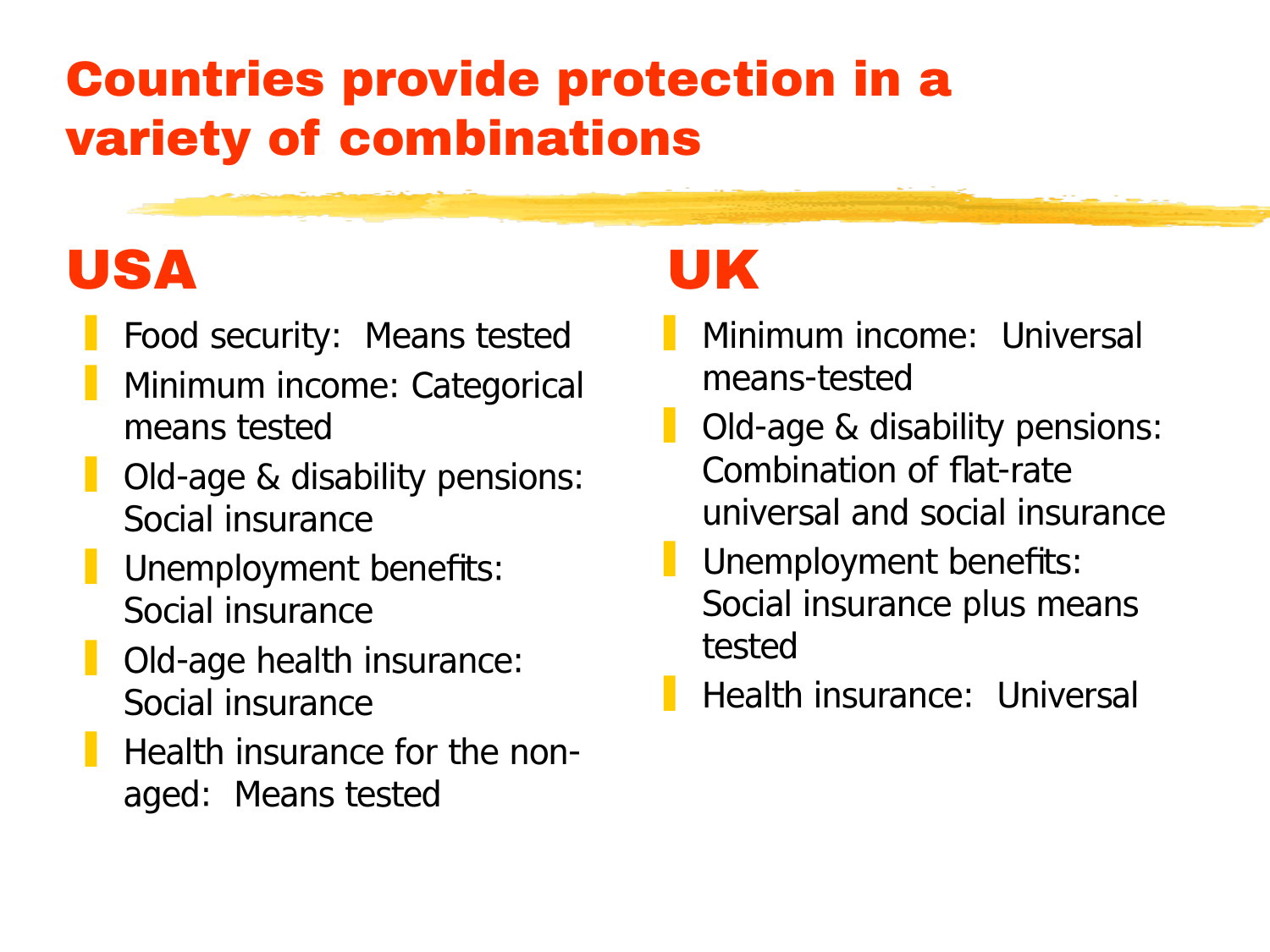

# Countries provide protection in a variety of combinations USA                         UK
Food security:  Means tested
Minimum income: Categorical means tested
Old-age & disability pensions:  Social insurance
Unemployment benefits:  Social insurance
Old-age health insurance:  Social insurance
Health insurance for the non-aged:  Means tested
Minimum income:  Universal means-tested
Old-age & disability pensions:  Combination of flat-rate universal and social insurance
Unemployment benefits:  Social insurance plus means tested
Health insurance:  Universal